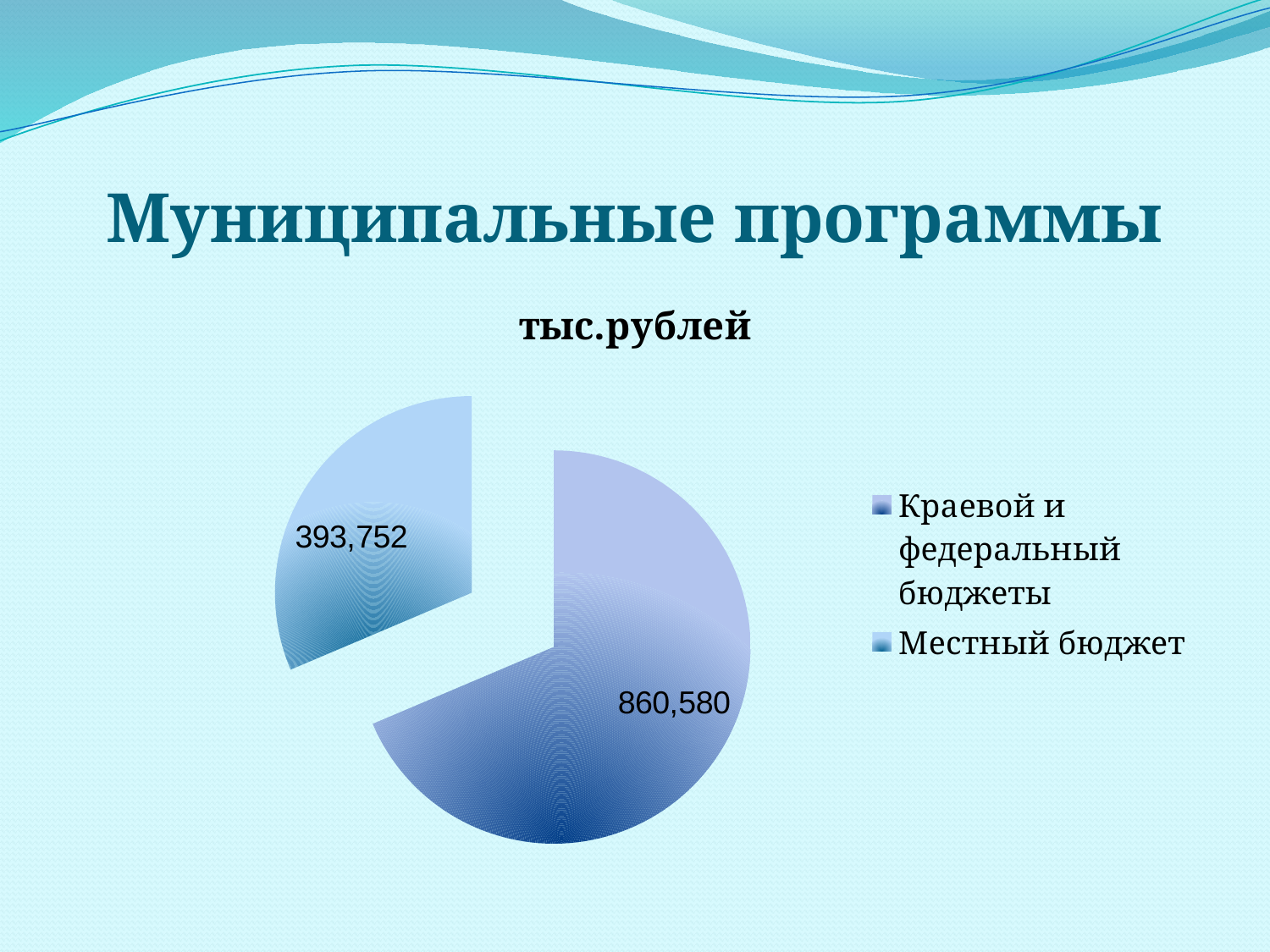

# Муниципальные программы

### Chart:

| Category | тыс.рублей |
|---|---|
| Краевой и федеральный бюджеты | 860579.9 |
| Местный бюджет | 393752.2 |